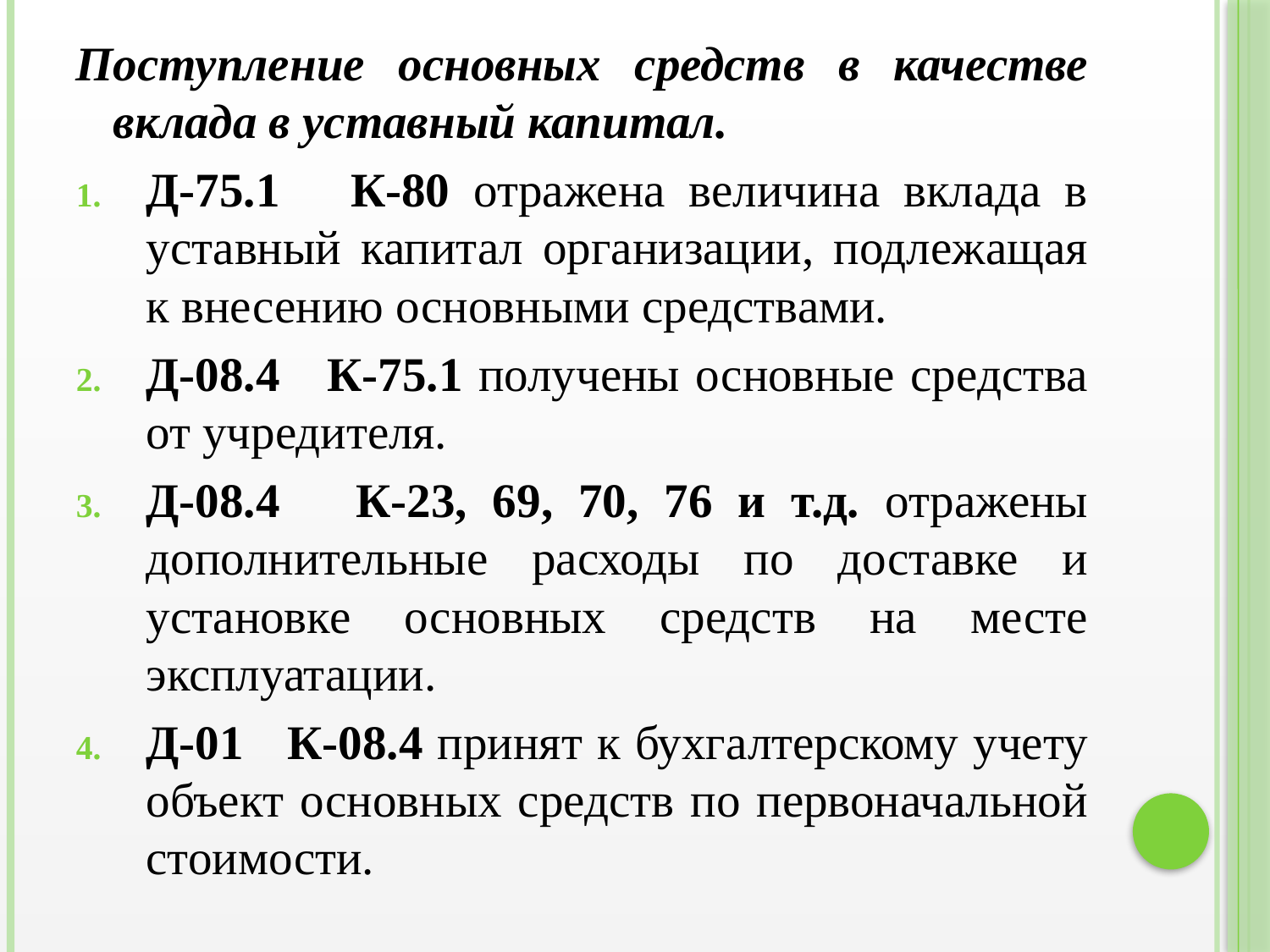

Поступление основных средств в качестве вклада в уставный капитал.
Д-75.1   К-80 отражена величина вклада в уставный капитал организации, подлежащая к внесению основными средствами.
Д-08.4   К-75.1 получены основные средства от учредителя.
Д-08.4   К-23, 69, 70, 76 и т.д. отражены дополнительные расходы по доставке и установке основных средств на месте эксплуатации.
Д-01   К-08.4 принят к бухгалтерскому учету объект основных средств по первоначальной стоимости.